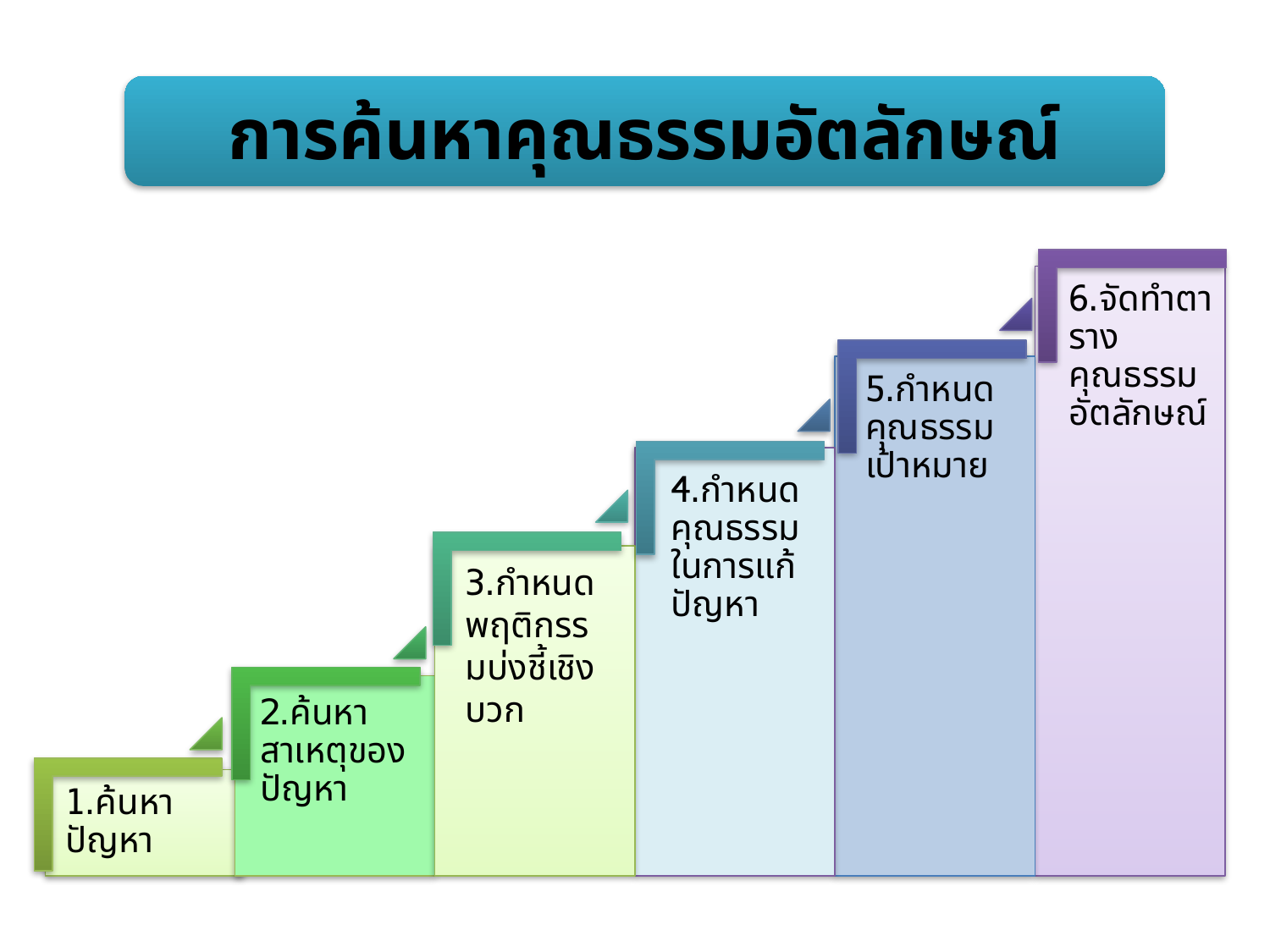

การค้นหาคุณธรรมอัตลักษณ์
1.ค้นหาปัญหา
2.ค้นหาสาเหตุของปัญหา
3.กำหนดพฤติกรรมบ่งชี้เชิงบวก
4.กำหนดคุณธรรมในการแก้ปัญหา
5.กำหนดคุณธรรมเป้าหมาย
6.จัดทำตารางคุณธรรม     อัตลักษณ์